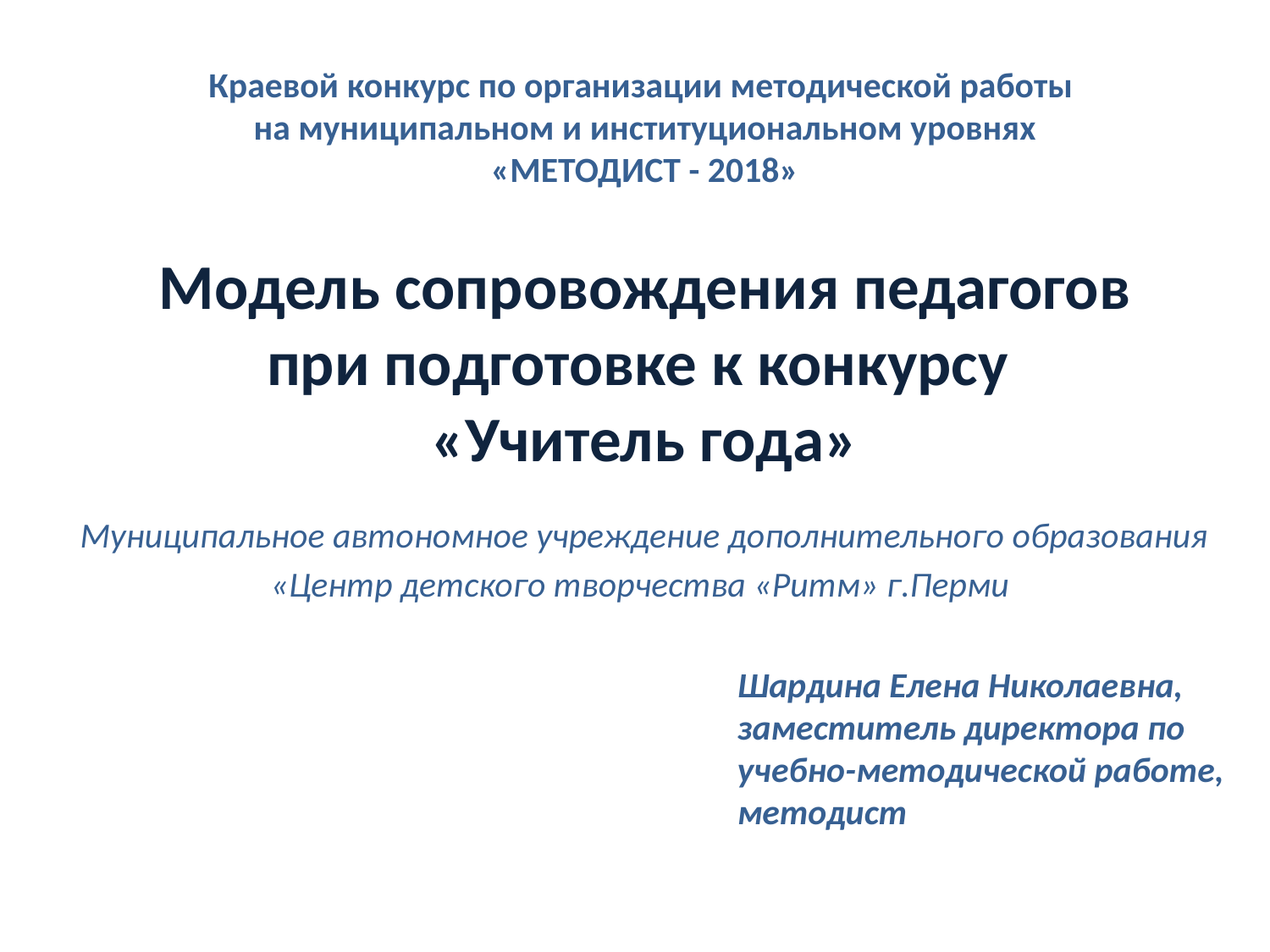

Краевой конкурс по организации методической работы
на муниципальном и институциональном уровнях
«МЕТОДИСТ - 2018»
# Модель сопровождения педагогов при подготовке к конкурсу «Учитель года»
Муниципальное автономное учреждение дополнительного образования
«Центр детского творчества «Ритм» г.Перми

Шардина Елена Николаевна,  заместитель директора по учебно-методической работе, методист